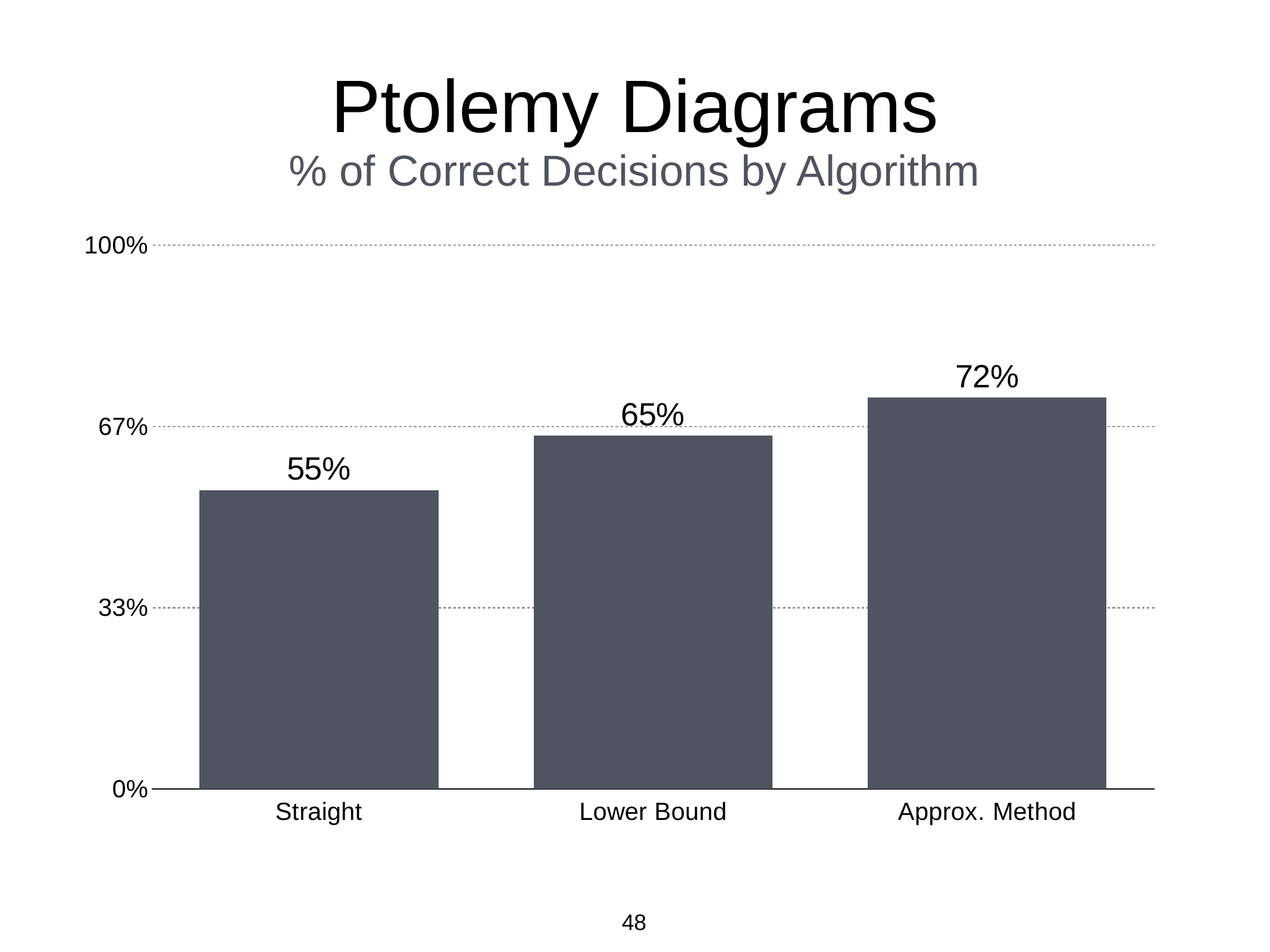

# Ptolemy Diagrams
% of Correct Decisions by Algorithm

### Chart

| Category | Correct Decisions |
|---|---|
| Straight | 0.55 |
| Lower Bound | 0.65 |
| Approx. Method | 0.72 |
48